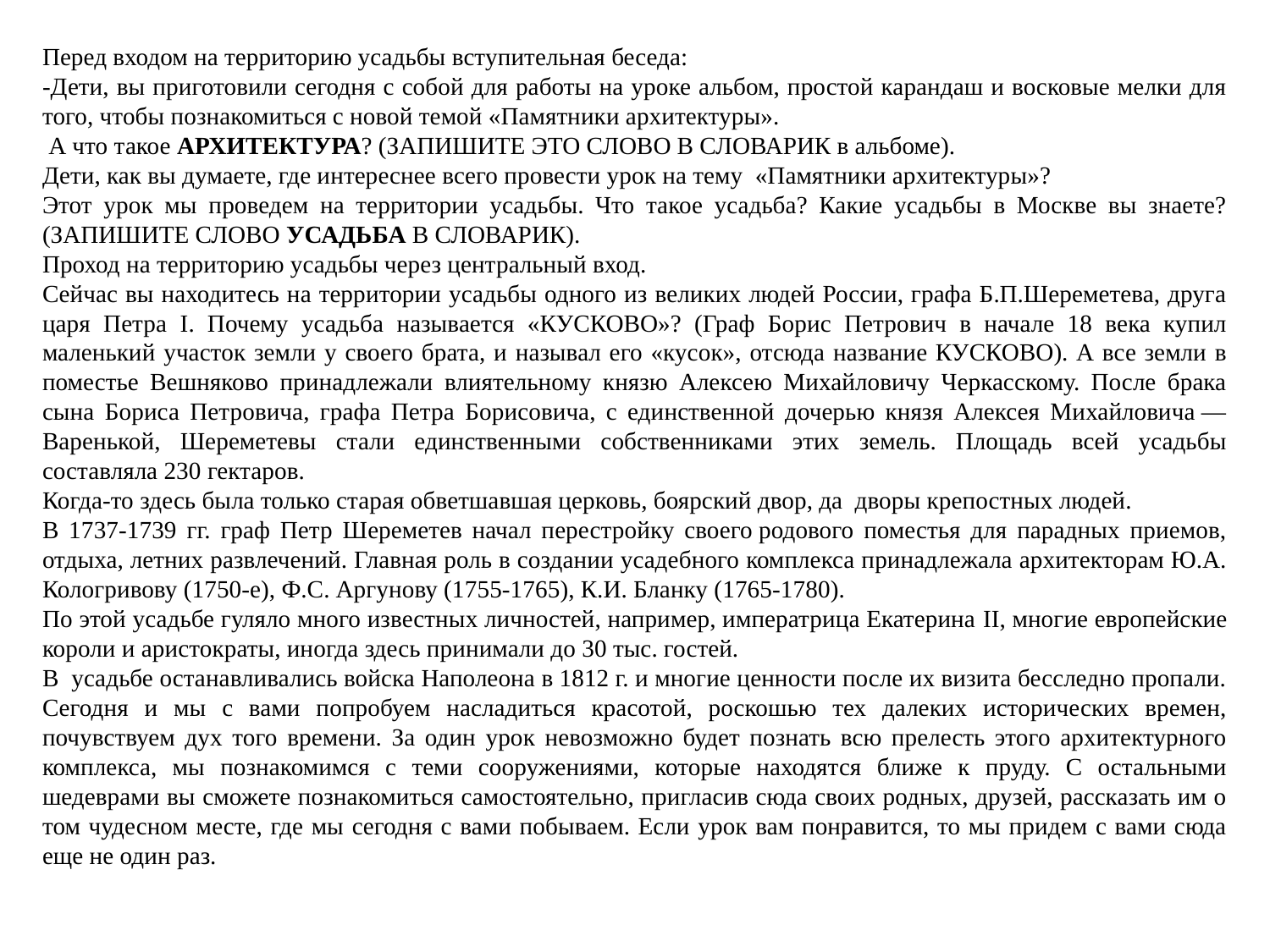

Перед входом на территорию усадьбы вступительная беседа:
-Дети, вы приготовили сегодня с собой для работы на уроке альбом, простой карандаш и восковые мелки для того, чтобы познакомиться с новой темой «Памятники архитектуры».
 А что такое АРХИТЕКТУРА? (ЗАПИШИТЕ ЭТО СЛОВО В СЛОВАРИК в альбоме).
Дети, как вы думаете, где интереснее всего провести урок на тему  «Памятники архитектуры»?
Этот урок мы проведем на территории усадьбы. Что такое усадьба? Какие усадьбы в Москве вы знаете? (ЗАПИШИТЕ СЛОВО УСАДЬБА В СЛОВАРИК).
Проход на территорию усадьбы через центральный вход.
Сейчас вы находитесь на территории усадьбы одного из великих людей России, графа Б.П.Шереметева, друга царя Петра I. Почему усадьба называется «КУСКОВО»? (Граф Борис Петрович в начале 18 века купил маленький участок земли у своего брата, и называл его «кусок», отсюда название КУСКОВО). А все земли в поместье Вешняково принадлежали влиятельному князю Алексею Михайловичу Черкасскому. После брака сына Бориса Петровича, графа Петра Борисовича, с единственной дочерью князя Алексея Михайловича — Варенькой, Шереметевы стали единственными собственниками этих земель. Площадь всей усадьбы составляла 230 гектаров.
Когда-то здесь была только старая обветшавшая церковь, боярский двор, да  дворы крепостных людей.
В 1737-1739 гг. граф Петр Шереметев начал перестройку своего родового поместья для парадных приемов, отдыха, летних развлечений. Главная роль в создании усадебного комплекса принадлежала архитекторам Ю.А. Кологривову (1750-е), Ф.С. Аргунову (1755-1765), К.И. Бланку (1765-1780).
По этой усадьбе гуляло много известных личностей, например, императрица Екатерина II, многие европейские короли и аристократы, иногда здесь принимали до 30 тыс. гостей.
В  усадьбе останавливались войска Наполеона в 1812 г. и многие ценности после их визита бесследно пропали.
Сегодня и мы с вами попробуем насладиться красотой, роскошью тех далеких исторических времен, почувствуем дух того времени. За один урок невозможно будет познать всю прелесть этого архитектурного комплекса, мы познакомимся с теми сооружениями, которые находятся ближе к пруду. С остальными шедеврами вы сможете познакомиться самостоятельно, пригласив сюда своих родных, друзей, рассказать им о том чудесном месте, где мы сегодня с вами побываем. Если урок вам понравится, то мы придем с вами сюда еще не один раз.